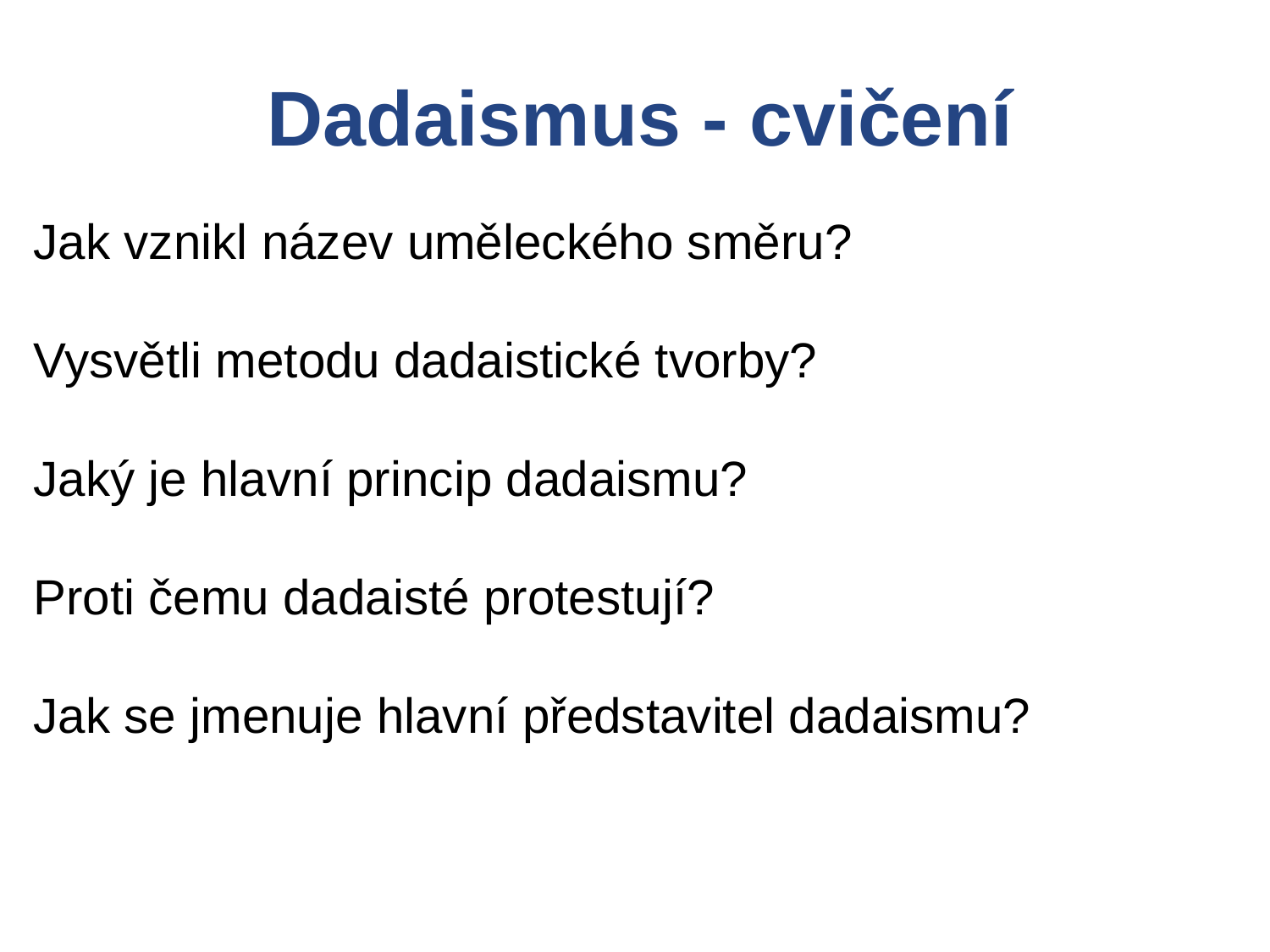

Dadaismus - cvičení
Jak vznikl název uměleckého směru?

Vysvětli metodu dadaistické tvorby?

Jaký je hlavní princip dadaismu?

Proti čemu dadaisté protestují?

Jak se jmenuje hlavní představitel dadaismu?